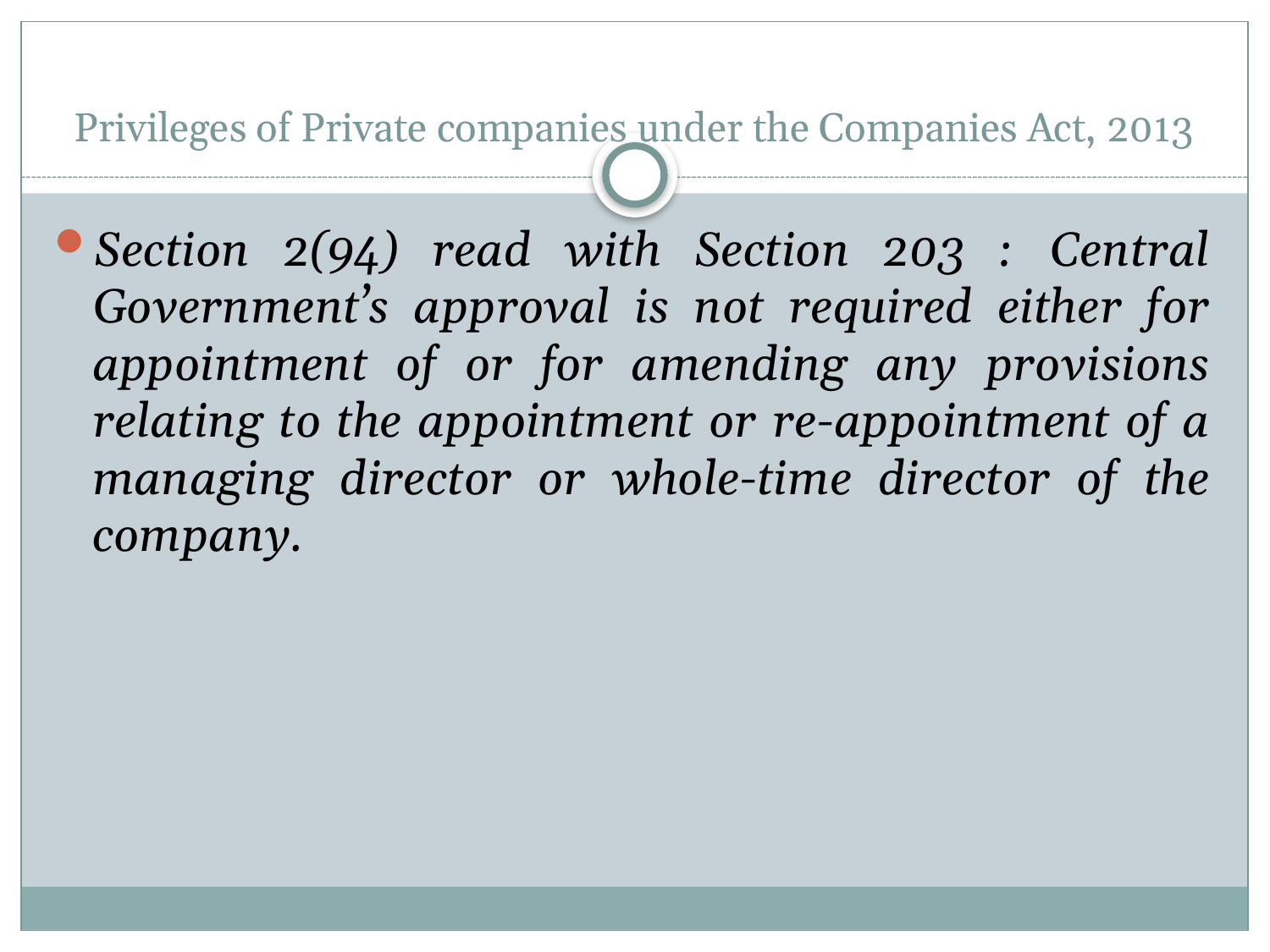

# Privileges of Private companies under the Companies Act, 2013
Section 2(94) read with Section 203 : Central Government’s approval is not required either for appointment of or for amending any provisions relating to the appointment or re-appointment of a managing director or whole-time director of the company.